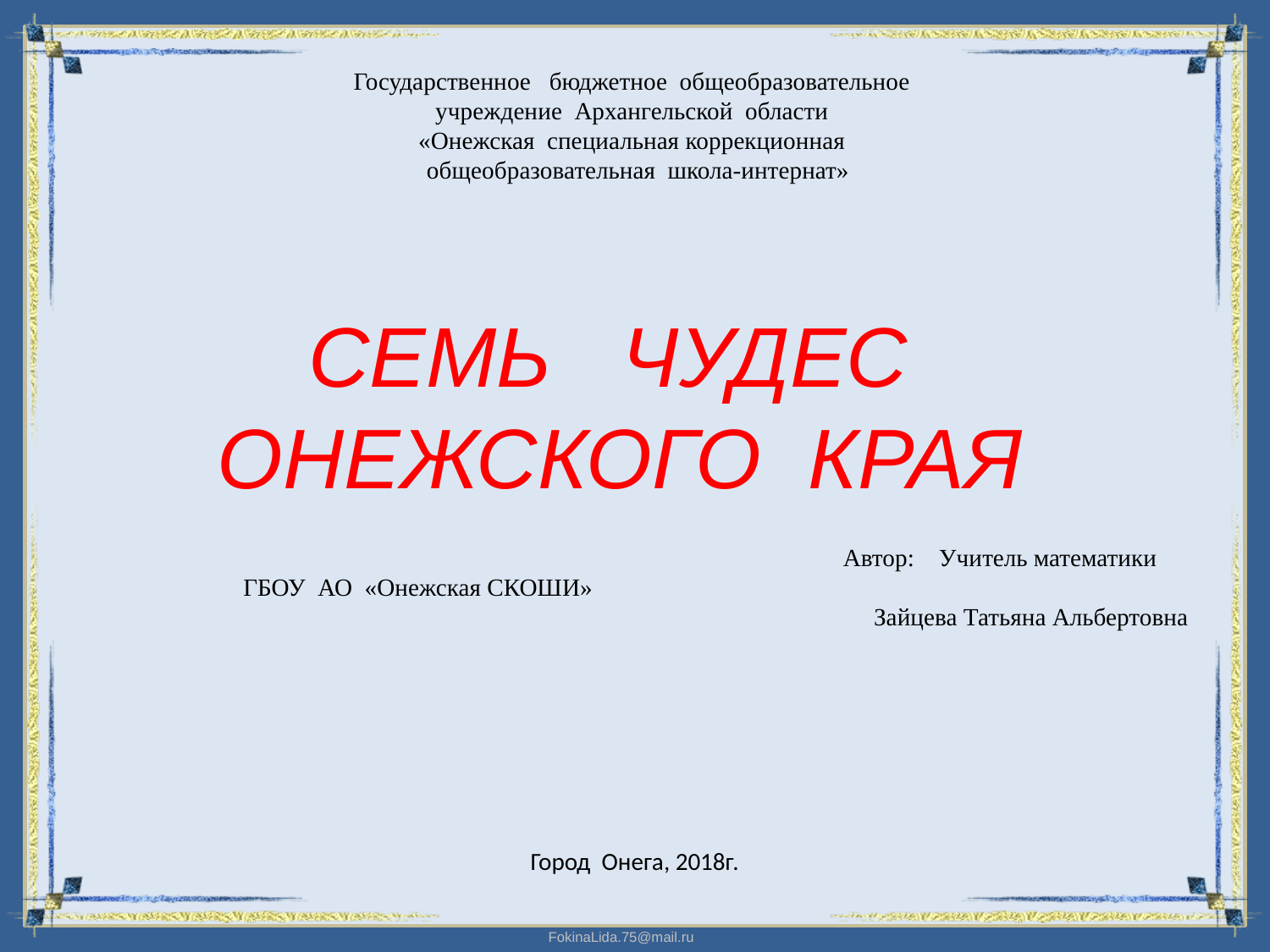

Государственное   бюджетное  общеобразовательное
учреждение  Архангельской  области
«Онежская  специальная коррекционная
 общеобразовательная  школа-интернат»

#
СЕМЬ   ЧУДЕС  ОНЕЖСКОГО  КРАЯ
                                                                                                          Автор:    Учитель математики
             ГБОУ  АО  «Онежская СКОШИ»                                                                                                       Зайцева Татьяна Альбертовна

Город  Онега, 2018г.